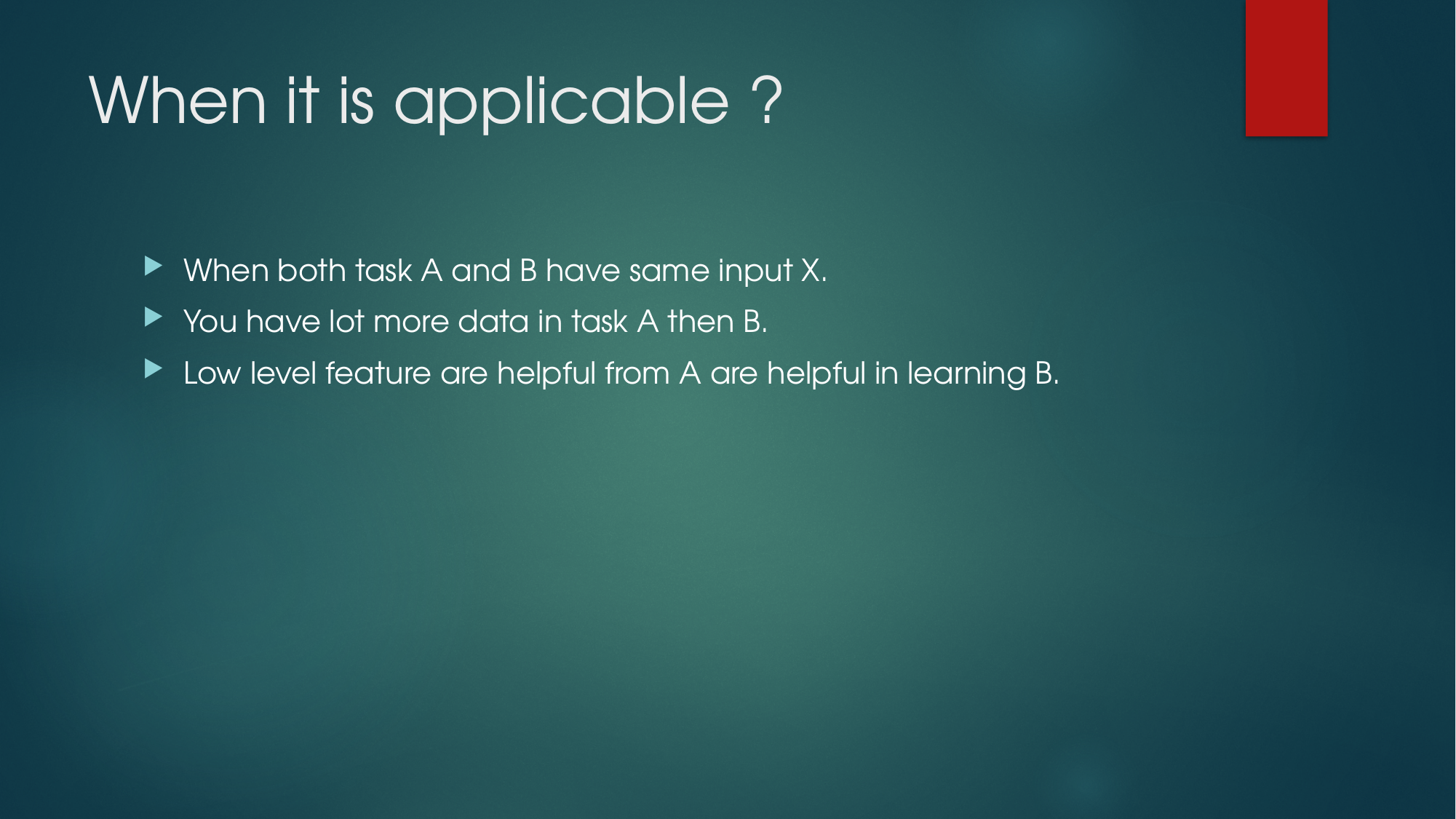

# When it is applicable ?
When both task A and B have same input X.
You have lot more data in task A then B.
Low level feature are helpful from A are helpful in learning B.